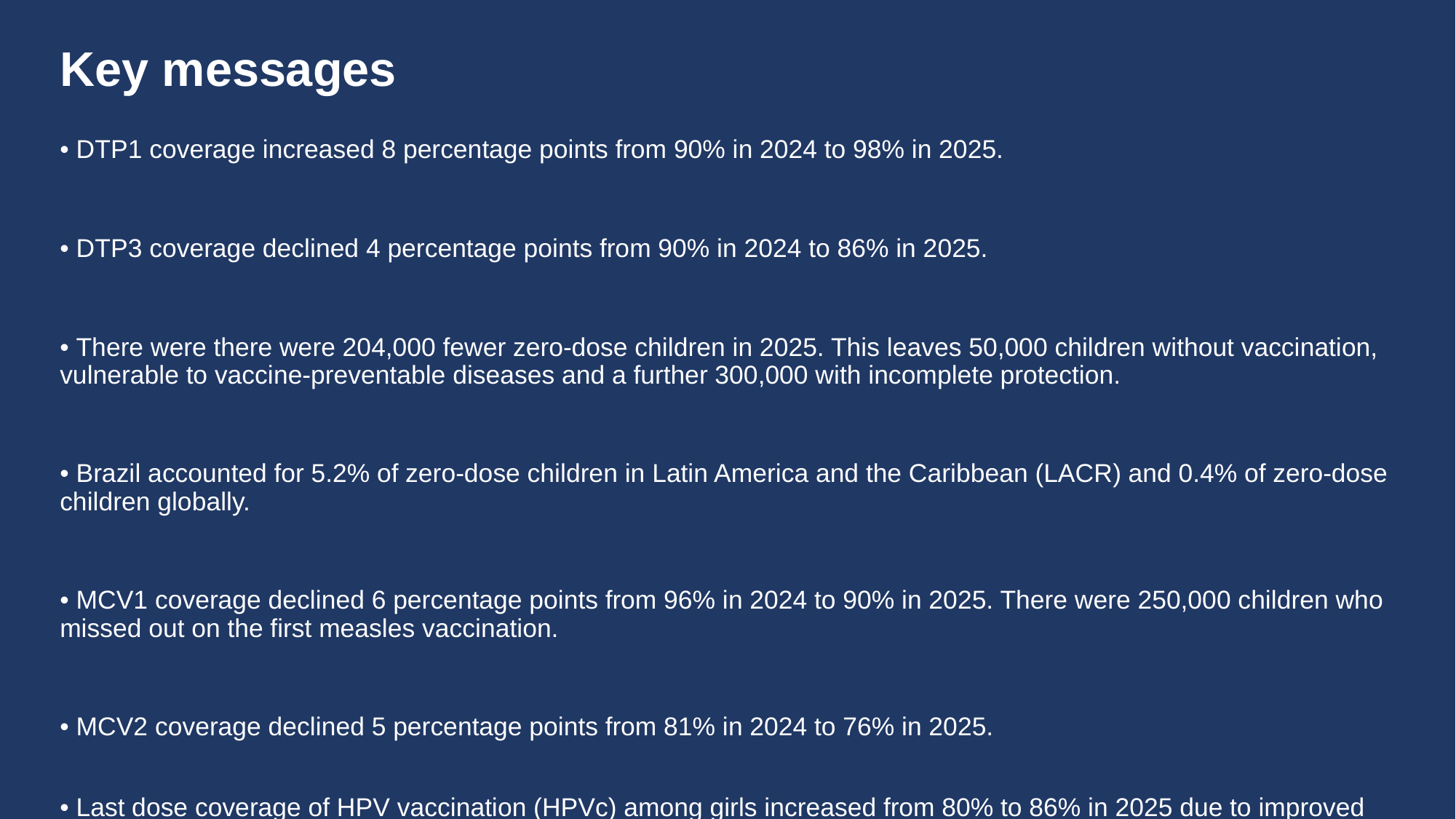

# Key messages
• DTP1 coverage increased 8 percentage points from 90% in 2024 to 98% in 2025.

• DTP3 coverage declined 4 percentage points from 90% in 2024 to 86% in 2025.

• There were there were 204,000 fewer zero-dose children in 2025. This leaves 50,000 children without vaccination, vulnerable to vaccine-preventable diseases and a further 300,000 with incomplete protection.

• Brazil accounted for 5.2% of zero-dose children in Latin America and the Caribbean (LACR) and 0.4% of zero-dose children globally.

• MCV1 coverage declined 6 percentage points from 96% in 2024 to 90% in 2025. There were 250,000 children who missed out on the first measles vaccination.

• MCV2 coverage declined 5 percentage points from 81% in 2024 to 76% in 2025.

• Last dose coverage of HPV vaccination (HPVc) among girls increased from 80% to 86% in 2025 due to improved programme performance.